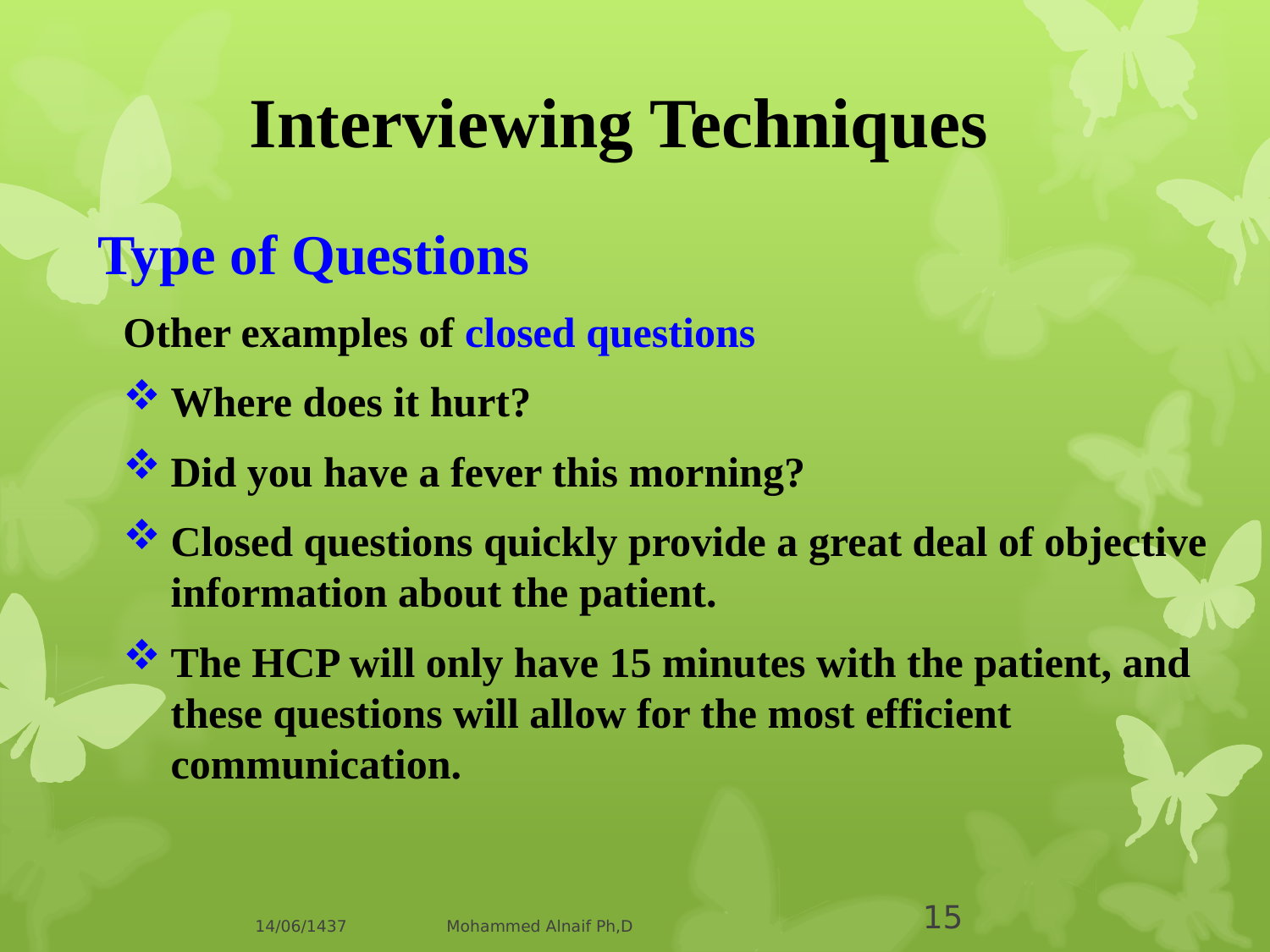

# Interviewing Techniques
Type of Questions
Other examples of closed questions
Where does it hurt?
Did you have a fever this morning?
Closed questions quickly provide a great deal of objective information about the patient.
The HCP will only have 15 minutes with the patient, and these questions will allow for the most efficient communication.
14/06/1437
Mohammed Alnaif Ph,D
15